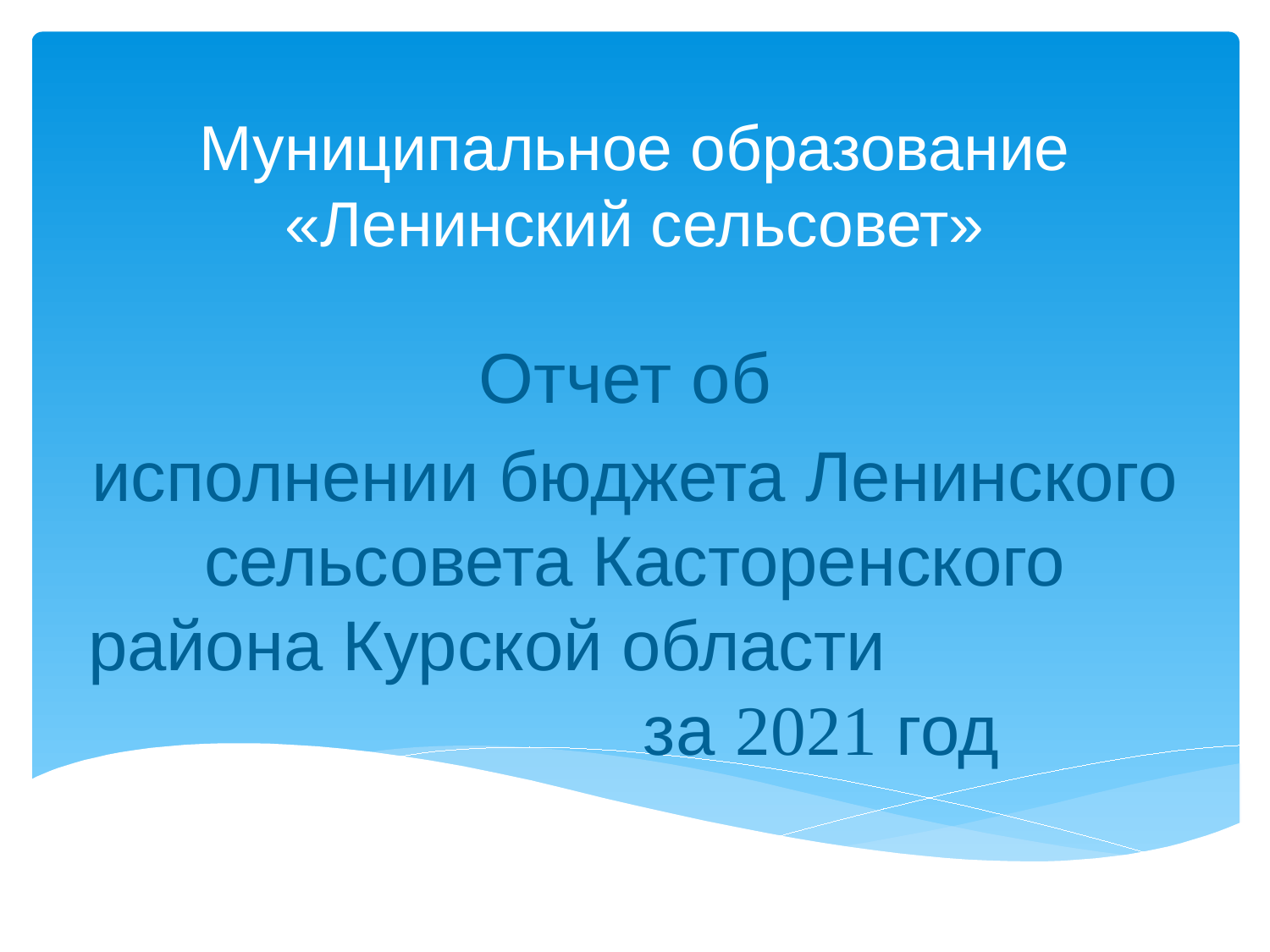

# Муниципальное образование «Ленинский сельсовет»
Отчет об
исполнении бюджета Ленинского сельсовета Касторенского района Курской области                                   за 2021 год